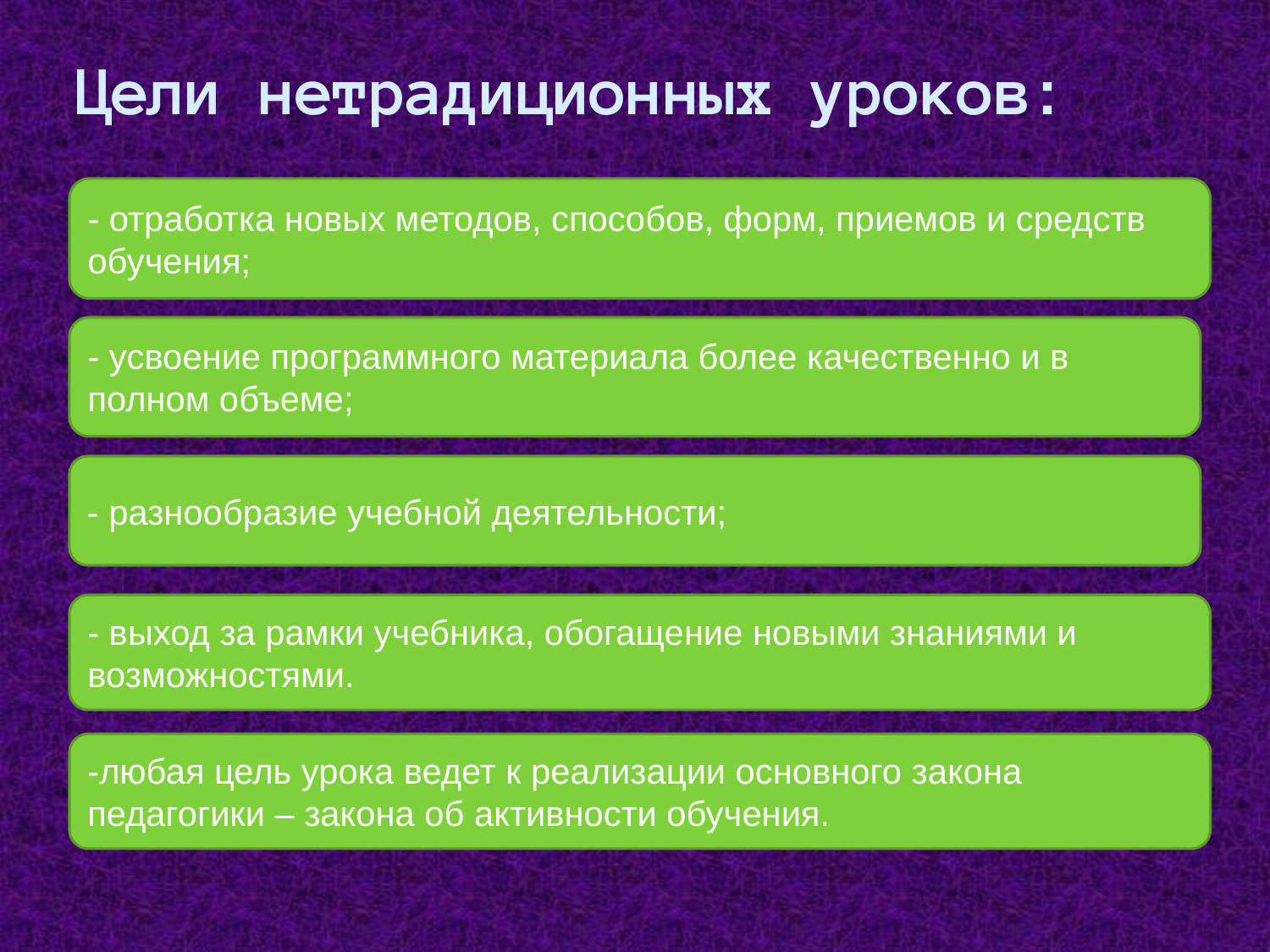

# Цели нетрадиционных уроков:
- отработка новых методов, способов, форм, приемов и средств обучения;

- усвоение программного материала более качественно и в полном объеме;
- разнообразие учебной деятельности;
- выход за рамки учебника, обогащение новыми знаниями и возможностями.
-любая цель урока ведет к реализации основного закона педагогики – закона об активности обучения.